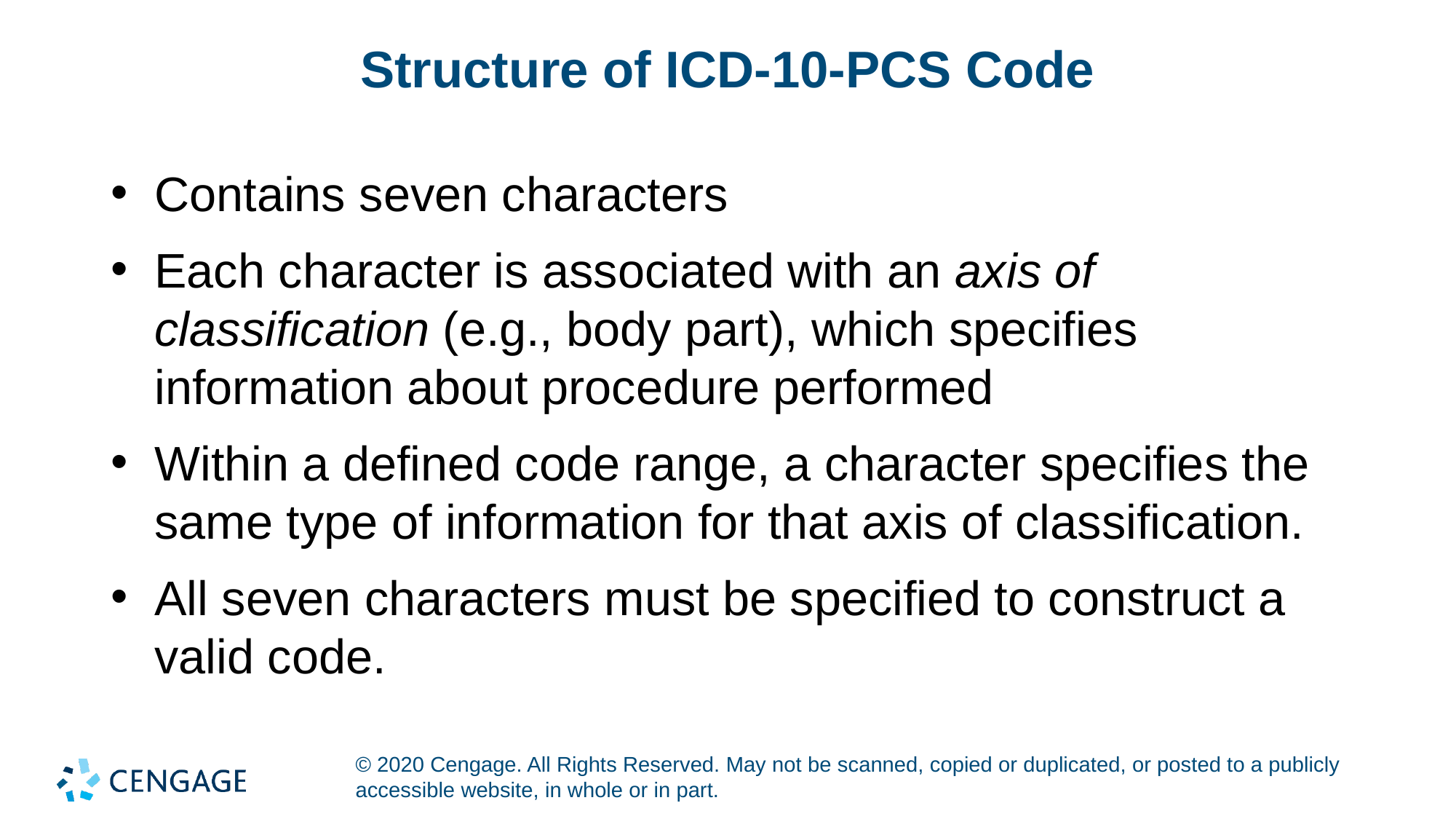

# Structure of ICD-10-PCS Code
Contains seven characters
Each character is associated with an axis of classification (e.g., body part), which specifies information about procedure performed
Within a defined code range, a character specifies the same type of information for that axis of classification.
All seven characters must be specified to construct a valid code.